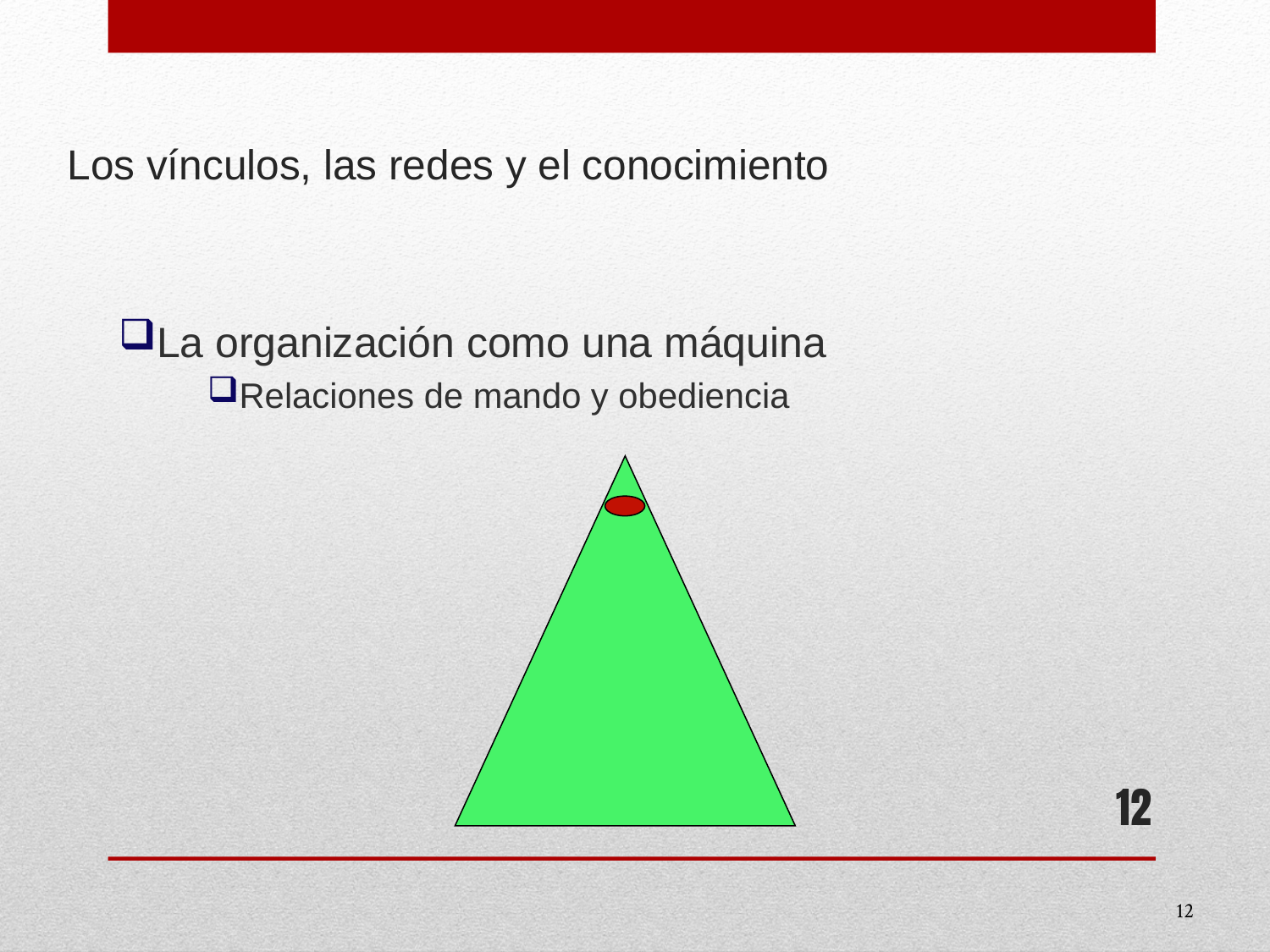

# Los vínculos, las redes y el conocimiento

La organización como una máquina
Relaciones de mando y obediencia

12
12